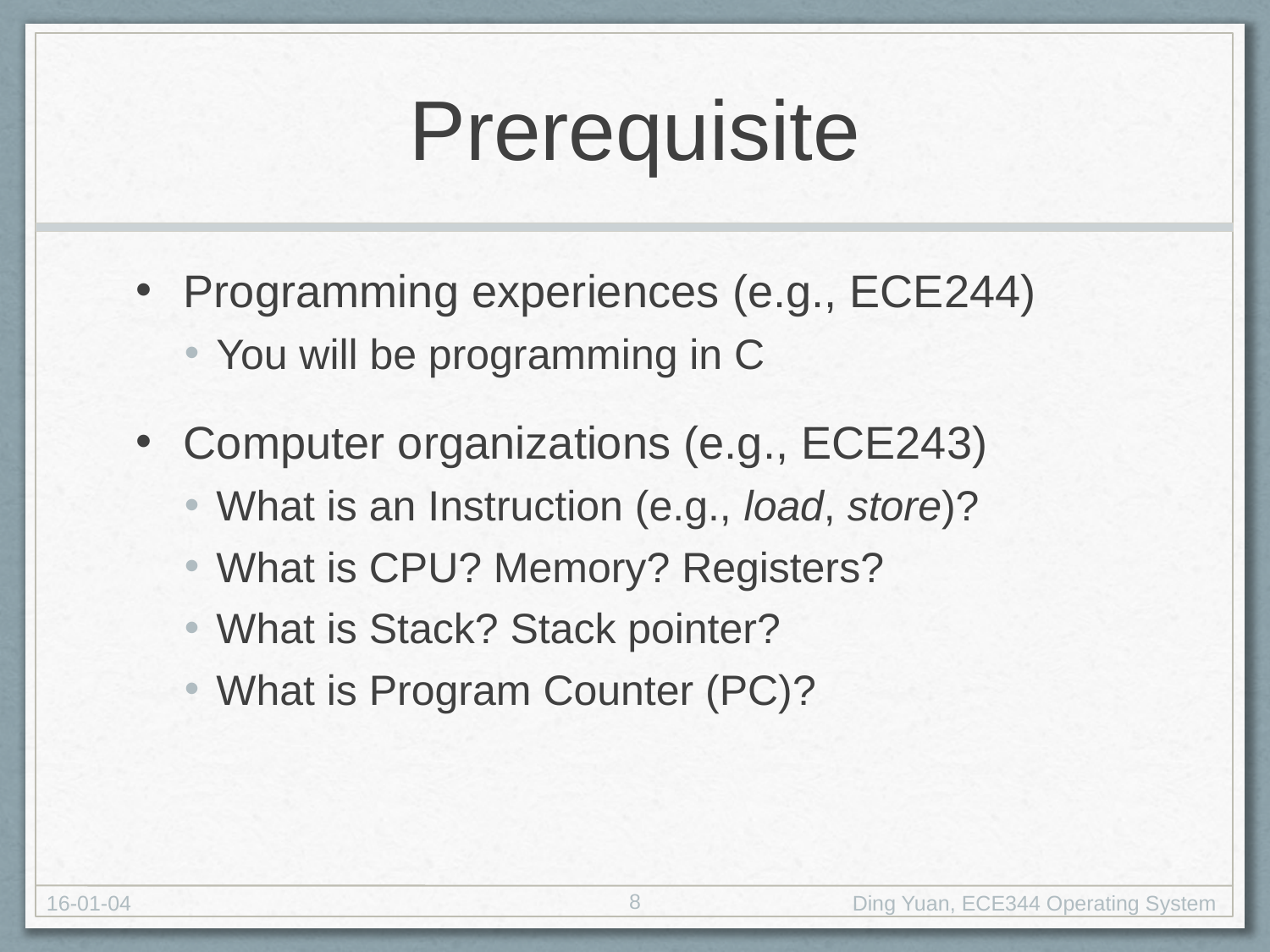

# Prerequisite
Programming experiences (e.g., ECE244)
You will be programming in C
Computer organizations (e.g., ECE243)
What is an Instruction (e.g., load, store)?
What is CPU? Memory? Registers?
What is Stack? Stack pointer?
What is Program Counter (PC)?

8
16-01-04
Ding Yuan, ECE344 Operating System